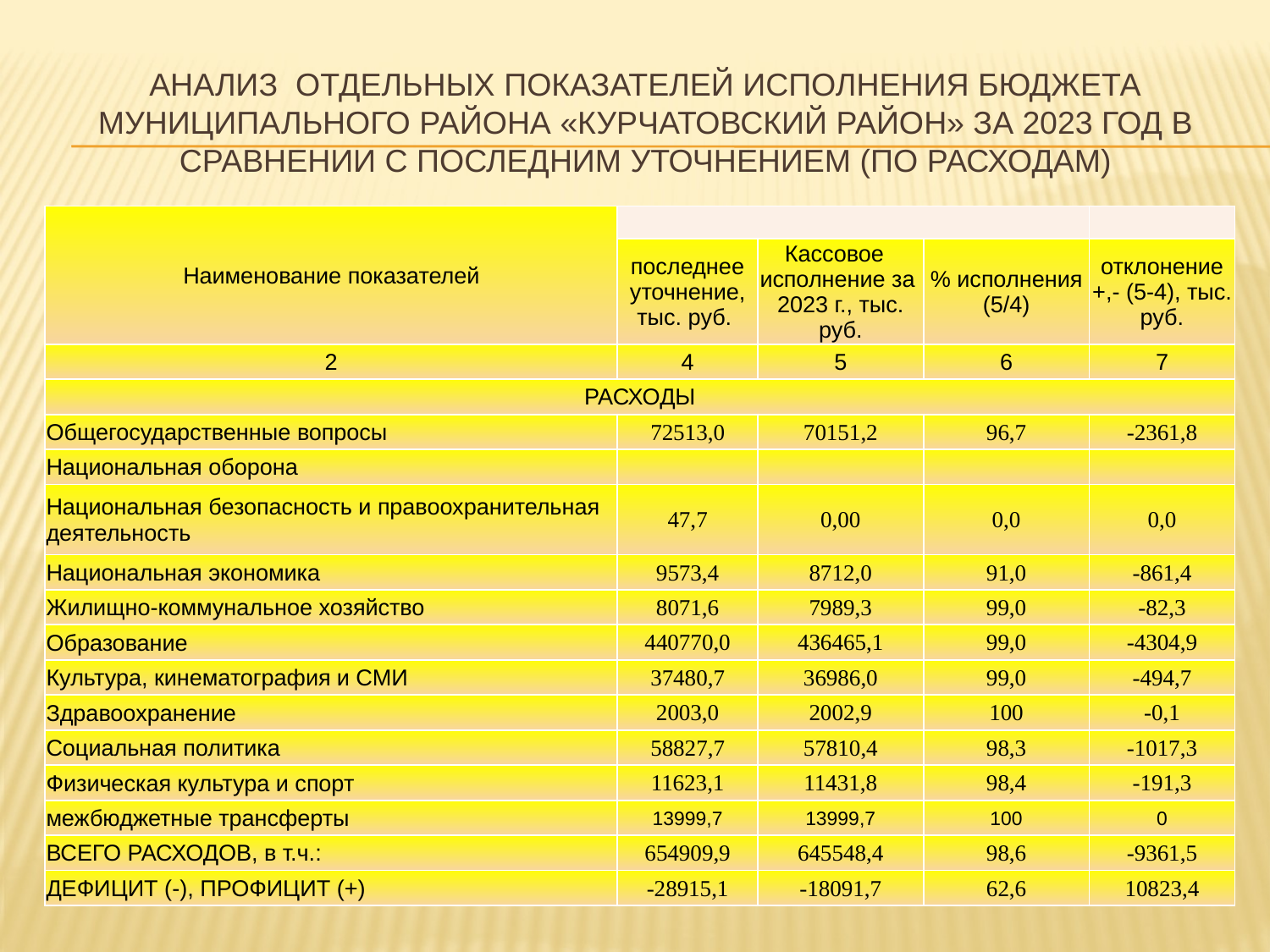

# Анализ  отдельных показателей исполнения бюджета муниципального района «Курчатовский район» за 2023 год в сравнении с последним уточнением (по расходам)
| Наименование показателей |  |  |  |  |
| --- | --- | --- | --- | --- |
|  | последнее уточнение, тыс. руб. | Кассовое исполнение за 2023 г., тыс. руб. | % исполнения (5/4) | отклонение +,- (5-4), тыс. руб. |
| 2 | 4 | 5 | 6 | 7 |
| РАСХОДЫ |  |  |  |  |
| Общегосударственные вопросы | 72513,0 | 70151,2 | 96,7 | -2361,8 |
| Национальная оборона |  |  |  |  |
| Национальная безопасность и правоохранительная деятельность | 47,7 | 0,00 | 0,0 | 0,0 |
| Национальная экономика | 9573,4 | 8712,0 | 91,0 | -861,4 |
| Жилищно-коммунальное хозяйство | 8071,6 | 7989,3 | 99,0 | -82,3 |
| Образование | 440770,0 | 436465,1 | 99,0 | -4304,9 |
| Культура, кинематография и СМИ | 37480,7 | 36986,0 | 99,0 | -494,7 |
| Здравоохранение | 2003,0 | 2002,9 | 100 | -0,1 |
| Социальная политика | 58827,7 | 57810,4 | 98,3 | -1017,3 |
| Физическая культура и спорт | 11623,1 | 11431,8 | 98,4 | -191,3 |
| межбюджетные трансферты | 13999,7 | 13999,7 | 100 | 0 |
| ВСЕГО РАСХОДОВ, в т.ч.: | 654909,9 | 645548,4 | 98,6 | -9361,5 |
| ДЕФИЦИТ (-), ПРОФИЦИТ (+) | -28915,1 | -18091,7 | 62,6 | 10823,4 |